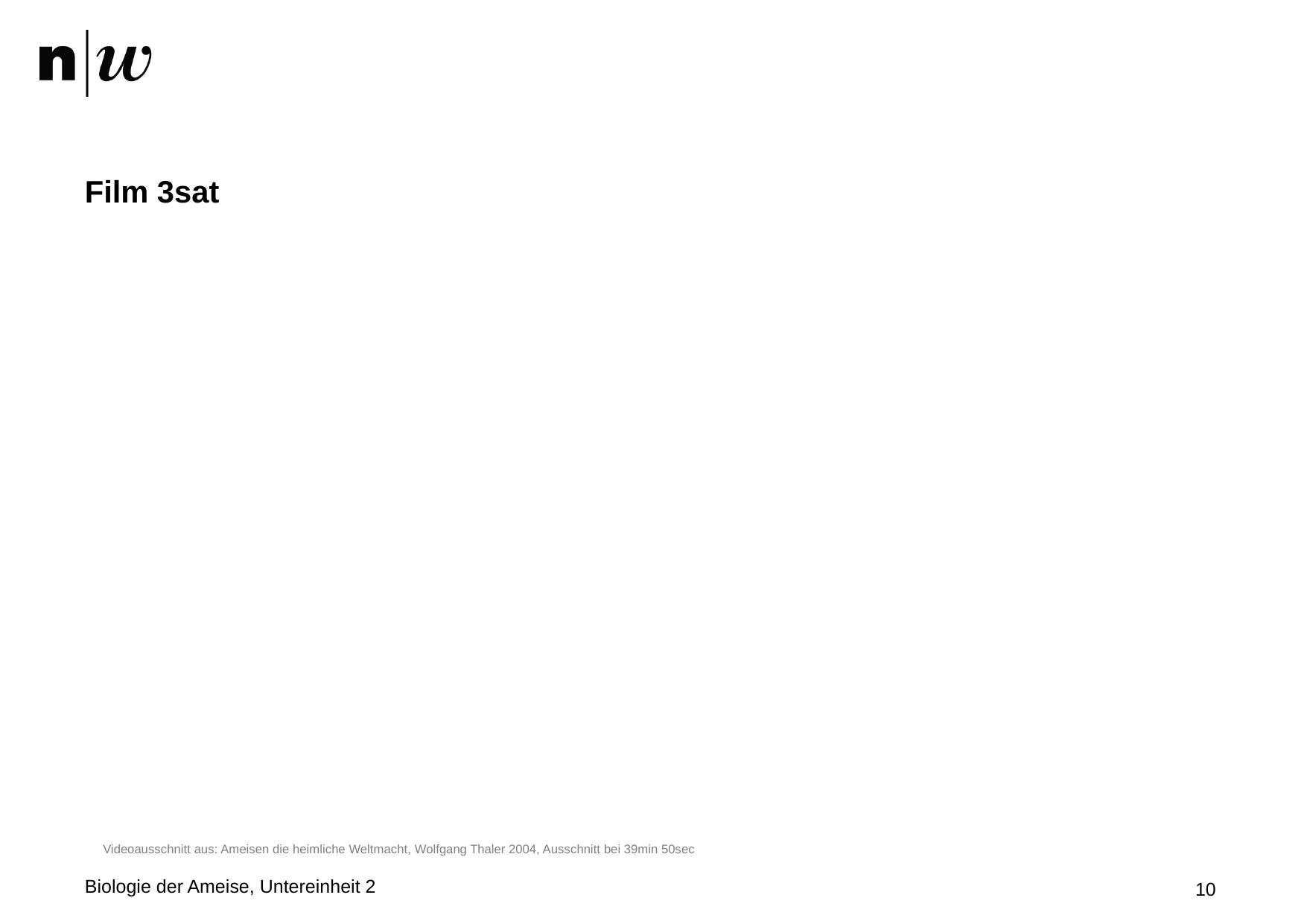

# Film 3sat

Videoausschnitt aus: Ameisen die heimliche Weltmacht, Wolfgang Thaler 2004, Ausschnitt bei 39min 50sec
Biologie der Ameise, Untereinheit 2
10